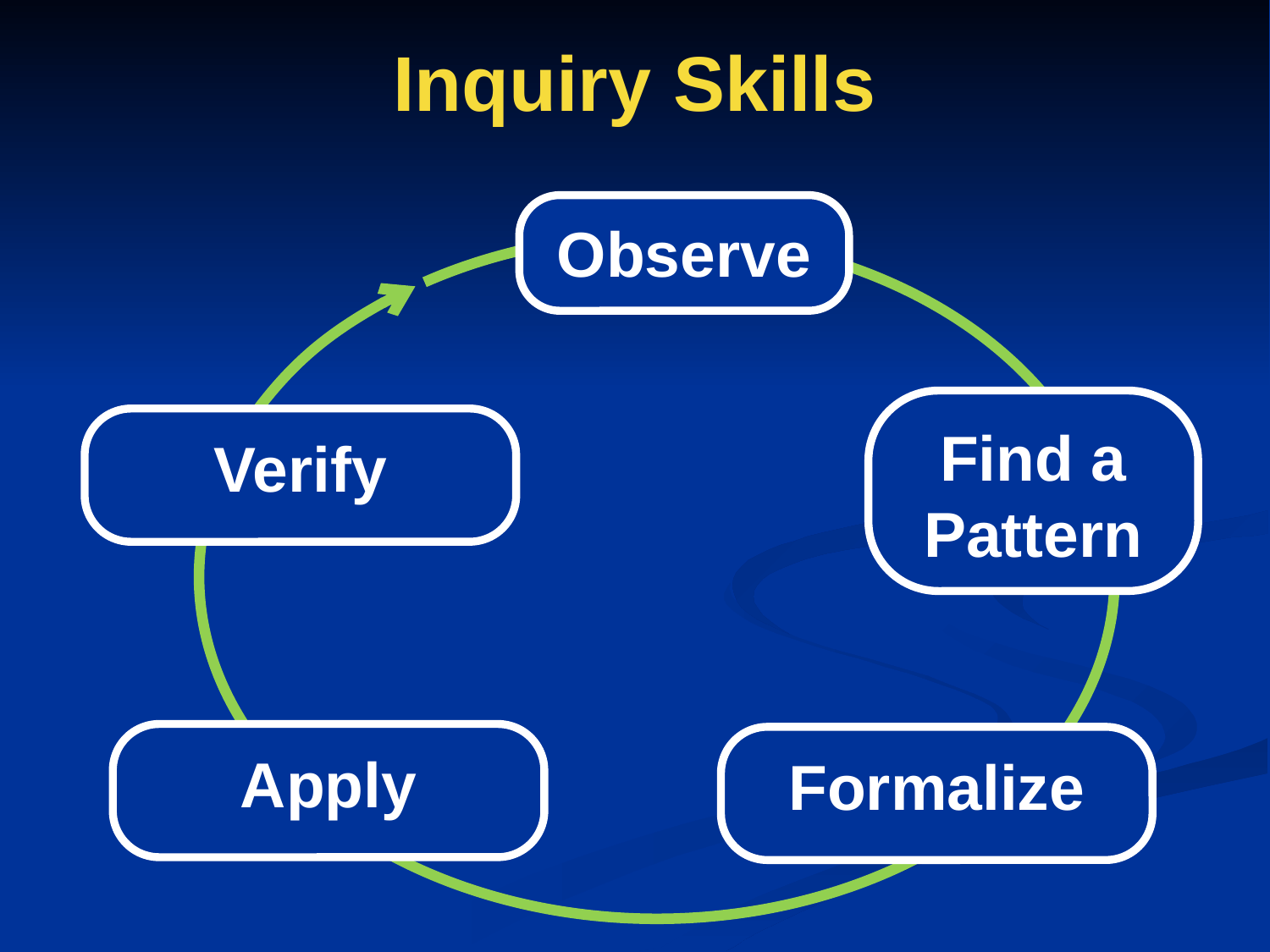

# Inquiry Skills
Observe

Find a
Pattern
Verify
Apply
Formalize